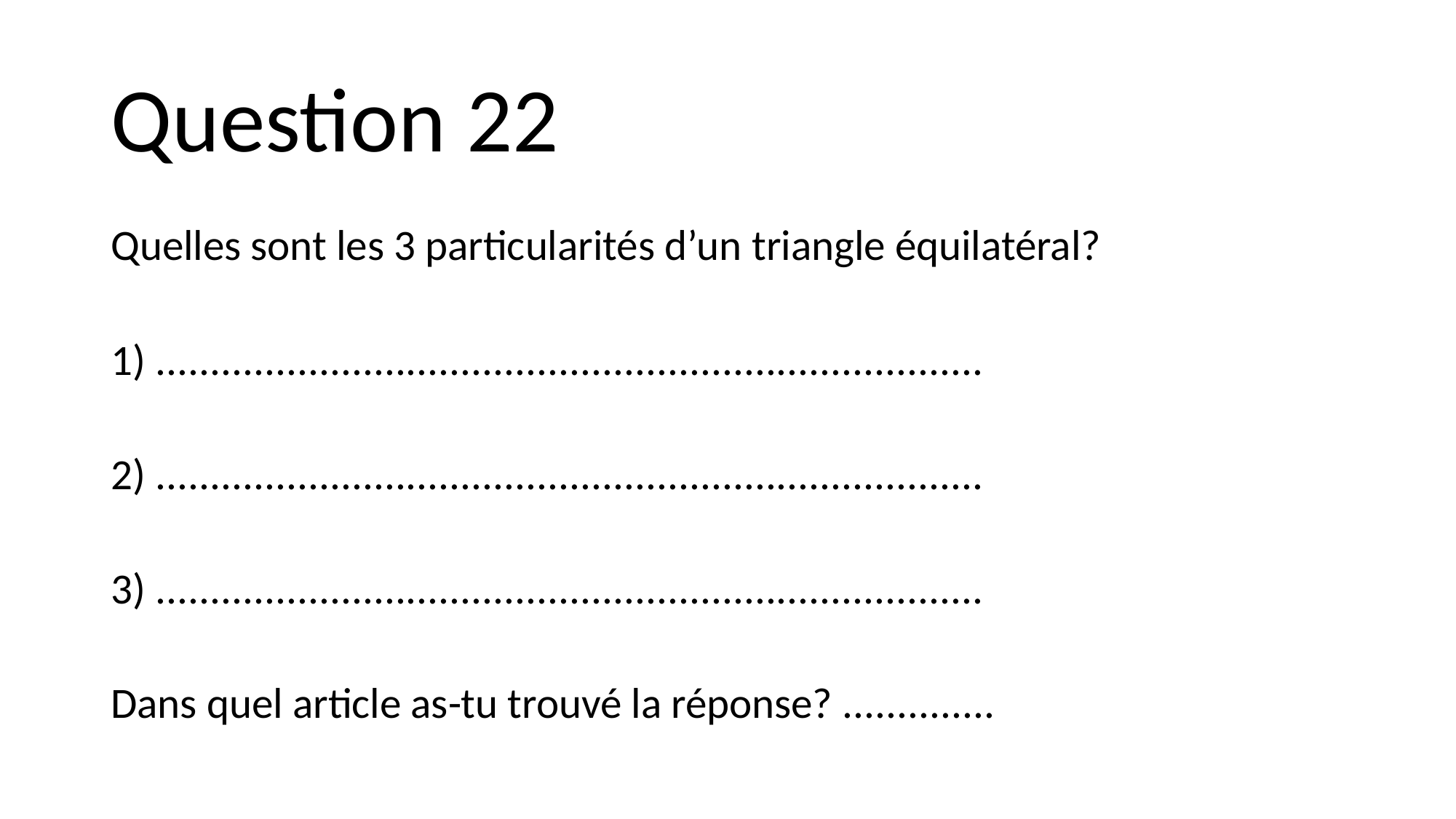

# Question 22
Quelles sont les 3 particularités d’un triangle équilatéral?

1) ............................................................................

2) ............................................................................

3) ............................................................................

Dans quel article as-tu trouvé la réponse? ..............